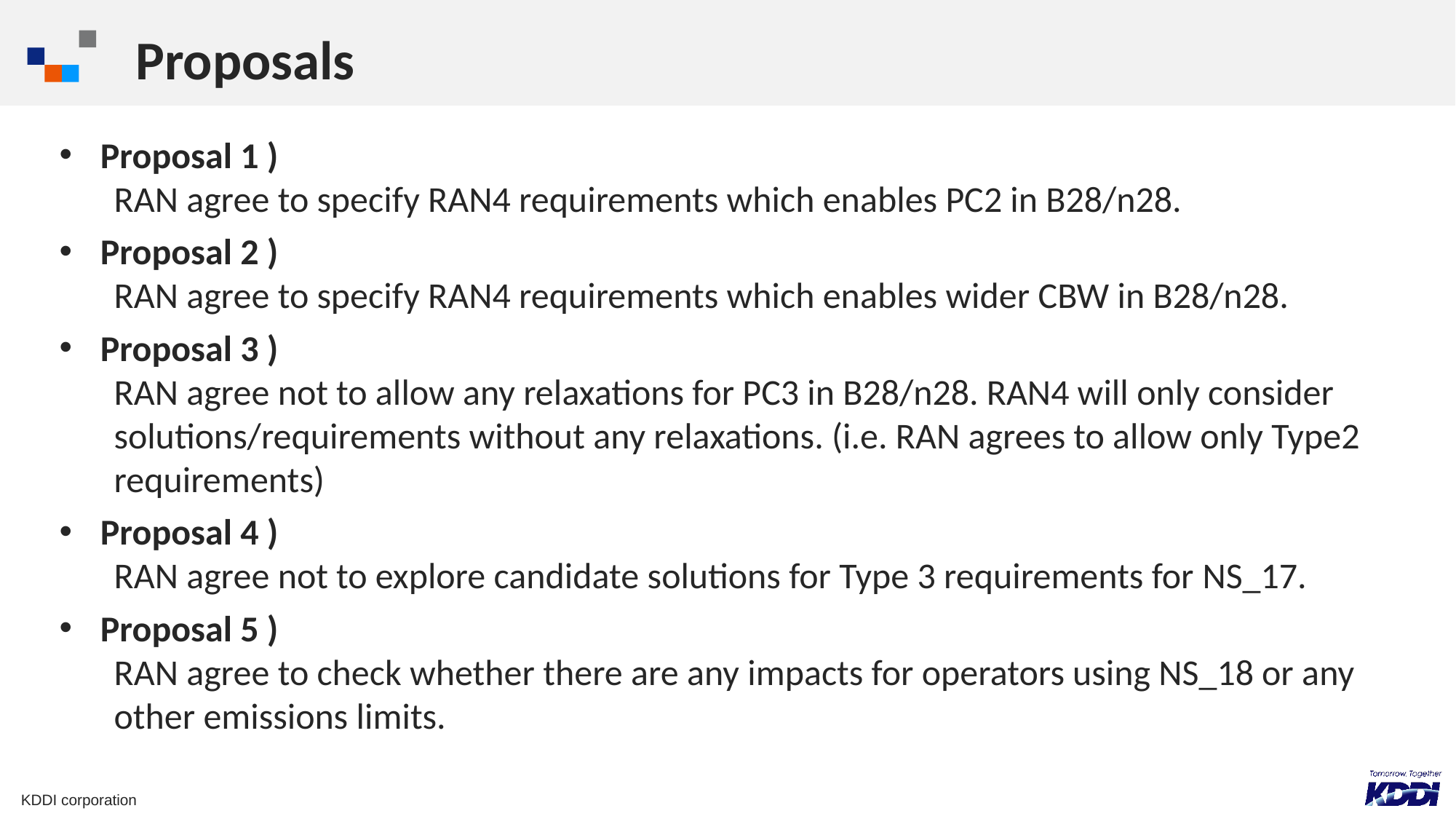

# Proposals
Proposal 1 )
RAN agree to specify RAN4 requirements which enables PC2 in B28/n28.
Proposal 2 )
RAN agree to specify RAN4 requirements which enables wider CBW in B28/n28.
Proposal 3 )
RAN agree not to allow any relaxations for PC3 in B28/n28. RAN4 will only consider solutions/requirements without any relaxations. (i.e. RAN agrees to allow only Type2 requirements)
Proposal 4 )
RAN agree not to explore candidate solutions for Type 3 requirements for NS_17.
Proposal 5 )
RAN agree to check whether there are any impacts for operators using NS_18 or any other emissions limits.